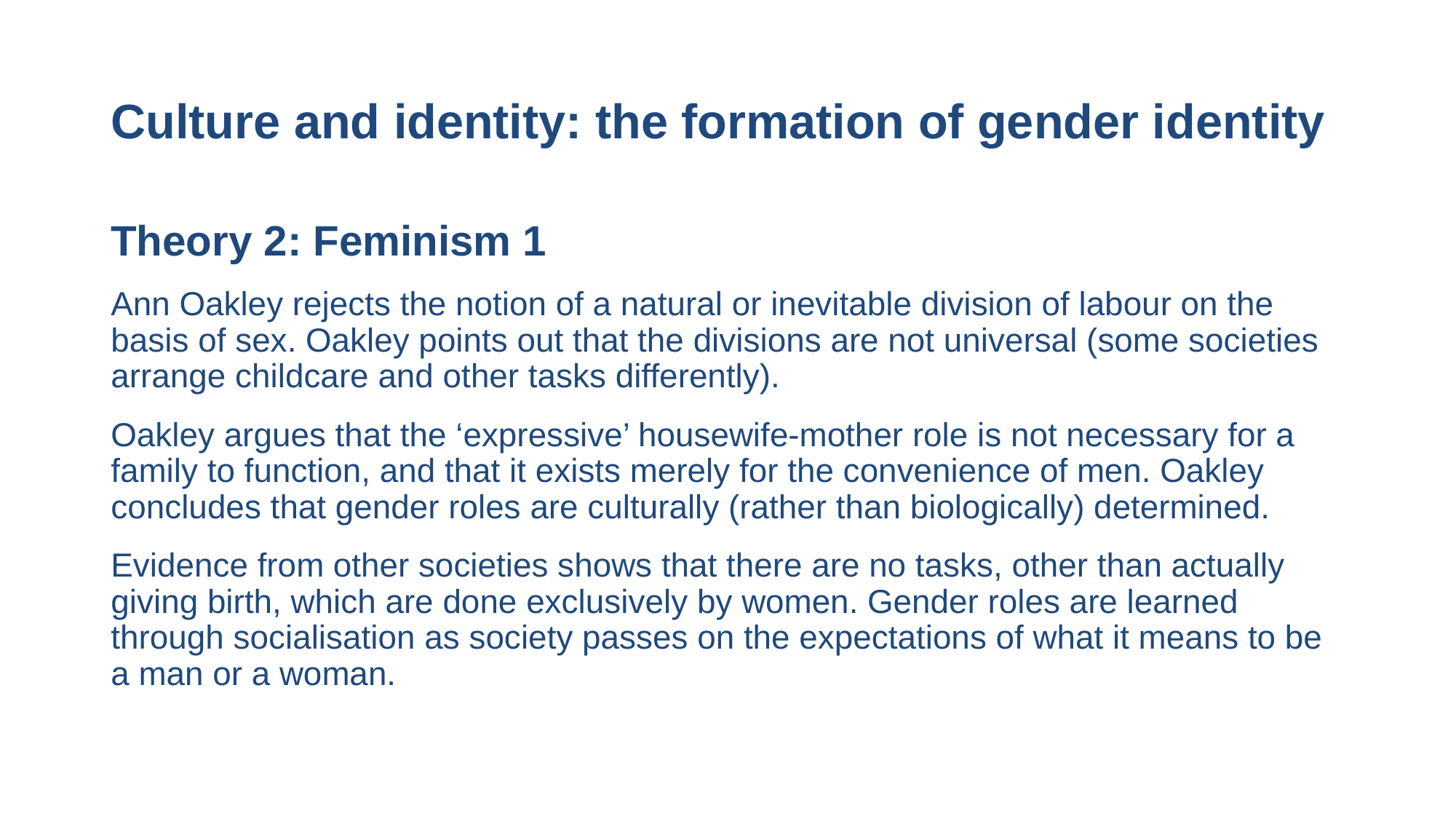

# Culture and identity: the formation of gender identity
Theory 2: Feminism 1
Ann Oakley rejects the notion of a natural or inevitable division of labour on the basis of sex. Oakley points out that the divisions are not universal (some societies arrange childcare and other tasks differently).
Oakley argues that the ‘expressive’ housewife-mother role is not necessary for a family to function, and that it exists merely for the convenience of men. Oakley concludes that gender roles are culturally (rather than biologically) determined.
Evidence from other societies shows that there are no tasks, other than actually giving birth, which are done exclusively by women. Gender roles are learned through socialisation as society passes on the expectations of what it means to be a man or a woman.